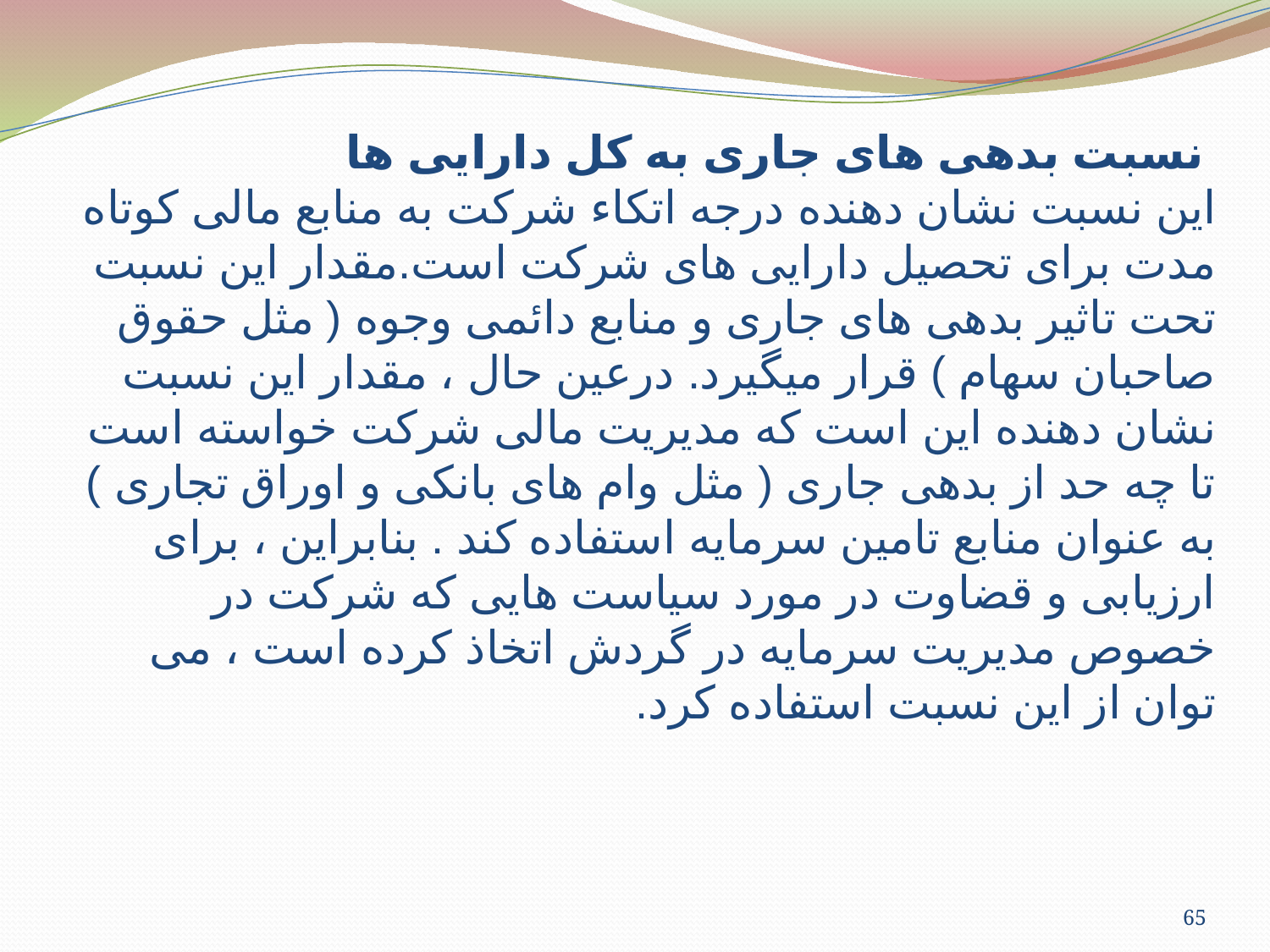

# نسبت بدهی های جاری به کل دارایی ها این نسبت نشان دهنده درجه اتکاء شرکت به منابع مالی کوتاه مدت برای تحصیل دارایی های شرکت است.مقدار این نسبت تحت تاثیر بدهی های جاری و منابع دائمی وجوه ( مثل حقوق صاحبان سهام ) قرار میگیرد. درعین حال ، مقدار این نسبت نشان دهنده این است که مدیریت مالی شرکت خواسته است تا چه حد از بدهی جاری ( مثل وام های بانکی و اوراق تجاری ) به عنوان منابع تامین سرمایه استفاده کند . بنابراین ، برای ارزیابی و قضاوت در مورد سیاست هایی که شرکت در خصوص مدیریت سرمایه در گردش اتخاذ کرده است ، می توان از این نسبت استفاده کرد.
65